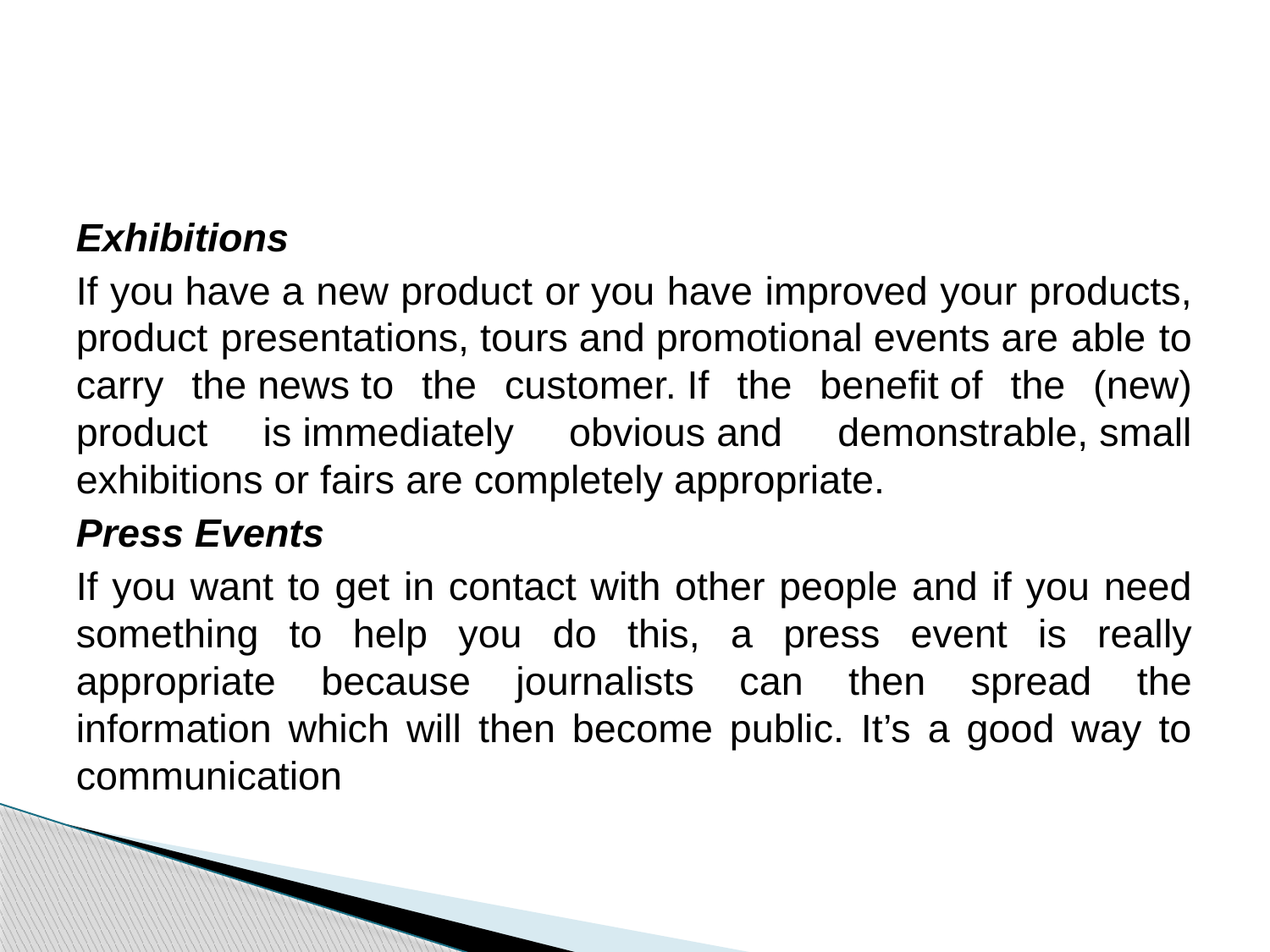

#
Exhibitions
If you have a new product or you have improved your products, product presentations, tours and promotional events are able to carry the news to the customer. If the benefit of the (new) product is immediately obvious and demonstrable, small exhibitions or fairs are completely appropriate.
Press Events
If you want to get in contact with other people and if you need something to help you do this, a press event is really appropriate because journalists can then spread the information which will then become public. It’s a good way to communication